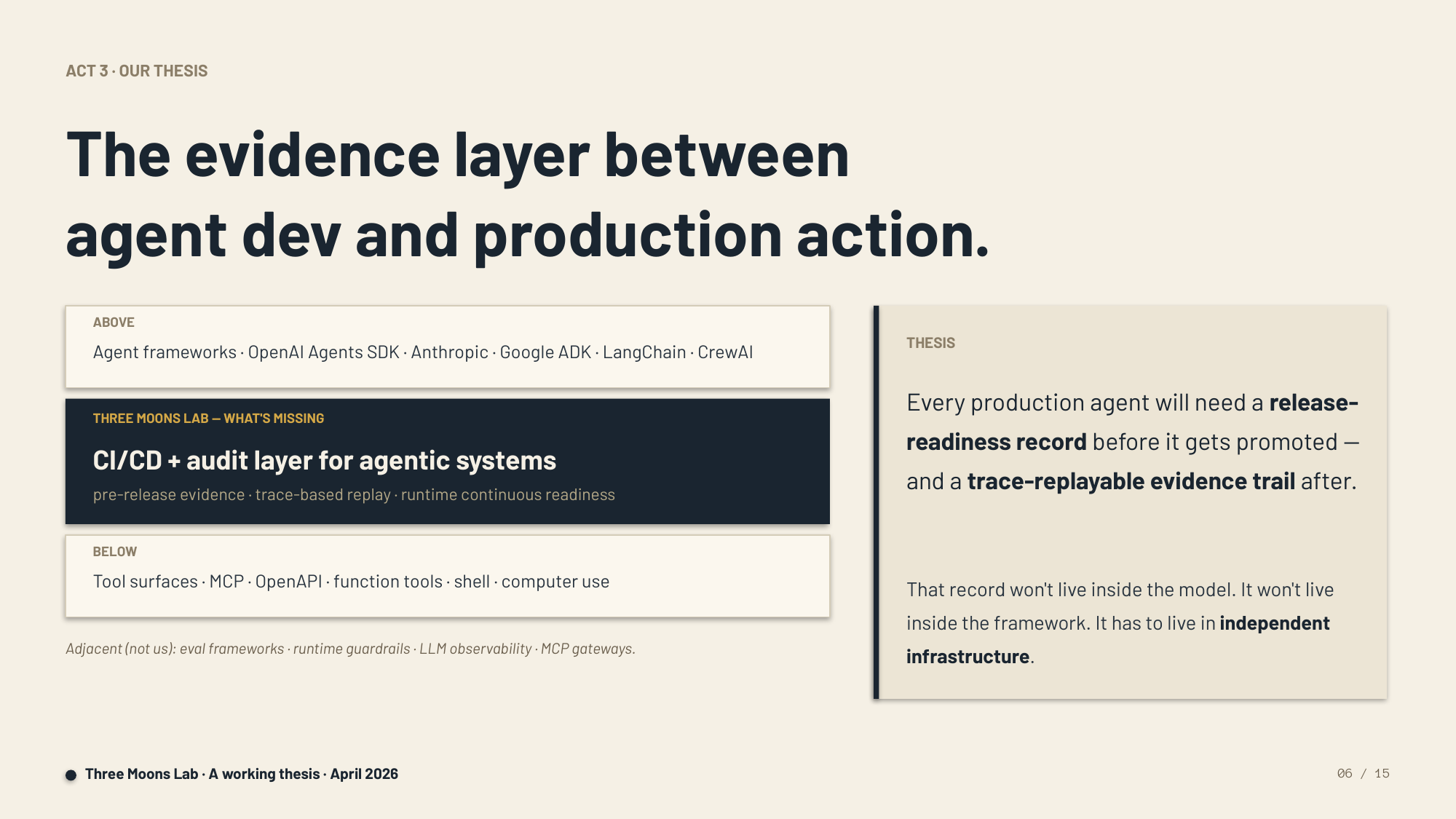

ACT 3 · OUR THESIS
The evidence layer between
agent dev and production action.

ABOVE
THESIS
Agent frameworks · OpenAI Agents SDK · Anthropic · Google ADK · LangChain · CrewAI
Every production agent will need a release-readiness record before it gets promoted — and a trace-replayable evidence trail after.

THREE MOONS LAB — WHAT'S MISSING
CI/CD + audit layer for agentic systems
pre-release evidence · trace-based replay · runtime continuous readiness

BELOW
That record won't live inside the model. It won't live inside the framework. It has to live in independent infrastructure.
Tool surfaces · MCP · OpenAPI · function tools · shell · computer use
Adjacent (not us): eval frameworks · runtime guardrails · LLM observability · MCP gateways.
Three Moons Lab · A working thesis · April 2026
06 / 15